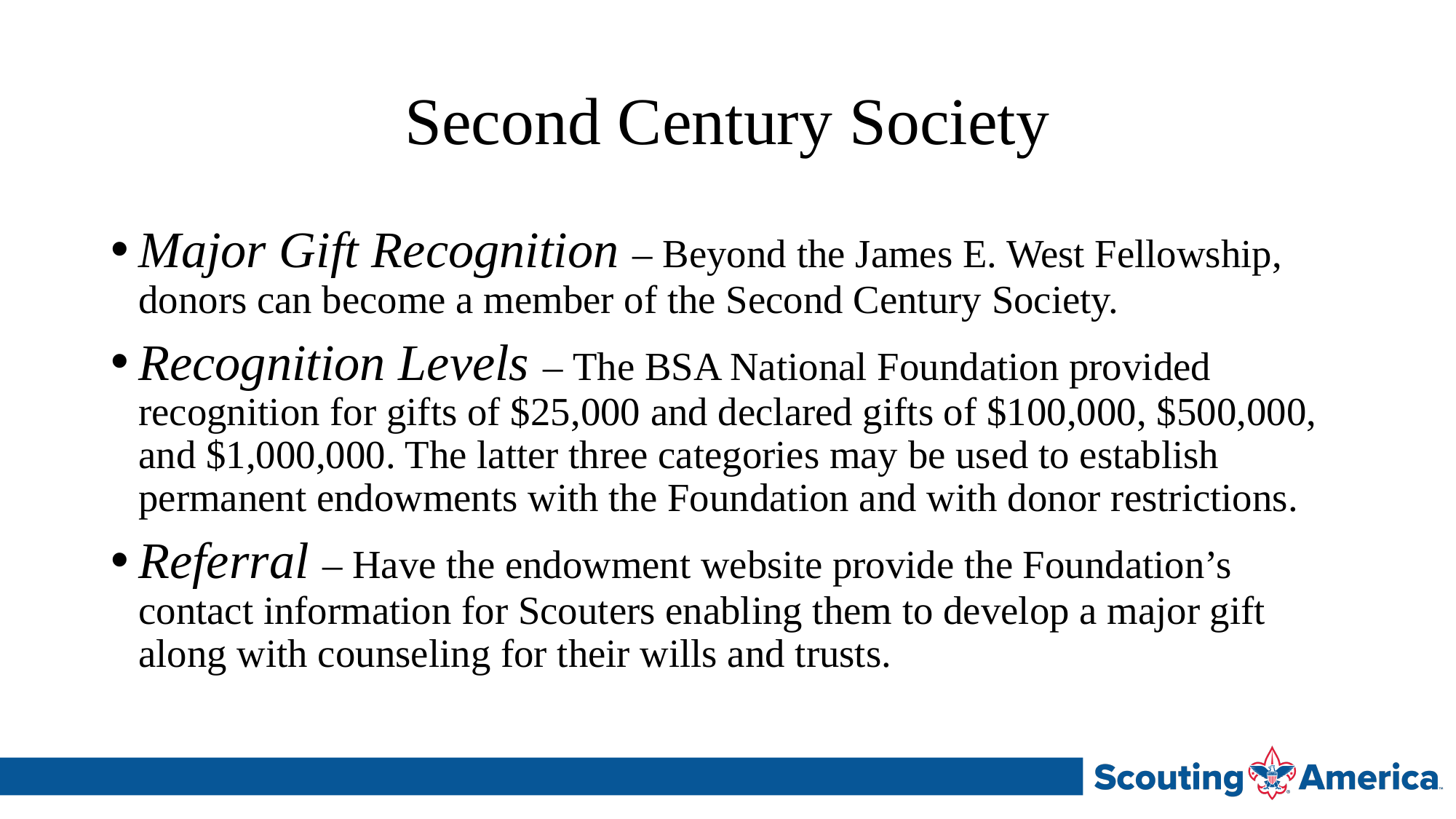

# Second Century Society
Major Gift Recognition – Beyond the James E. West Fellowship, donors can become a member of the Second Century Society.
Recognition Levels – The BSA National Foundation provided recognition for gifts of $25,000 and declared gifts of $100,000, $500,000, and $1,000,000. The latter three categories may be used to establish permanent endowments with the Foundation and with donor restrictions.
Referral – Have the endowment website provide the Foundation’s contact information for Scouters enabling them to develop a major gift along with counseling for their wills and trusts.